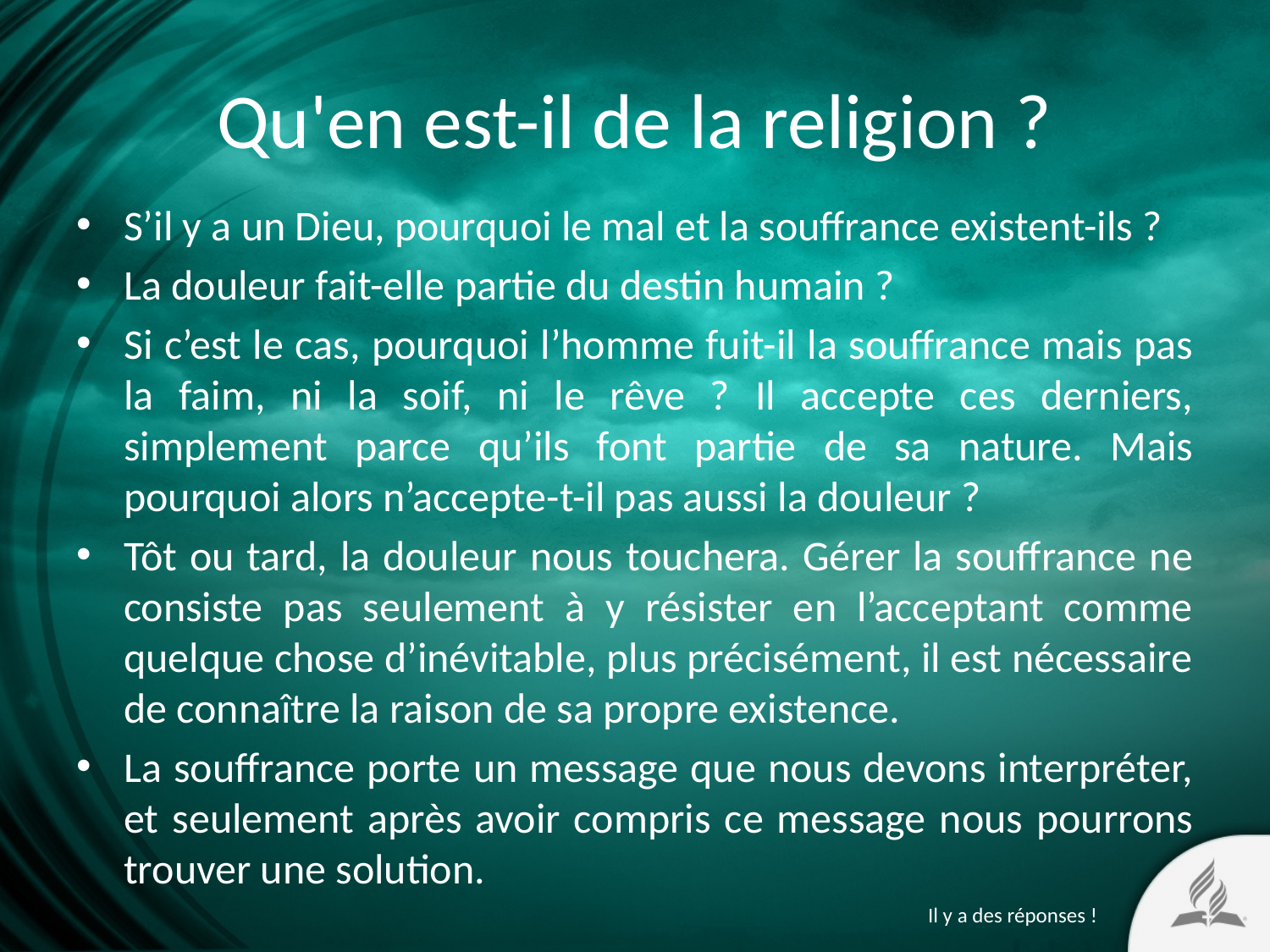

# Qu'en est-il de la religion ?
S’il y a un Dieu, pourquoi le mal et la souffrance existent-ils ?
La douleur fait-elle partie du destin humain ?
Si c’est le cas, pourquoi l’homme fuit-il la souffrance mais pas la faim, ni la soif, ni le rêve ? Il accepte ces derniers, simplement parce qu’ils font partie de sa nature. Mais pourquoi alors n’accepte-t-il pas aussi la douleur ?
Tôt ou tard, la douleur nous touchera. Gérer la souffrance ne consiste pas seulement à y résister en l’acceptant comme quelque chose d’inévitable, plus précisément, il est nécessaire de connaître la raison de sa propre existence.
La souffrance porte un message que nous devons interpréter, et seulement après avoir compris ce message nous pourrons trouver une solution.
Il y a des réponses !